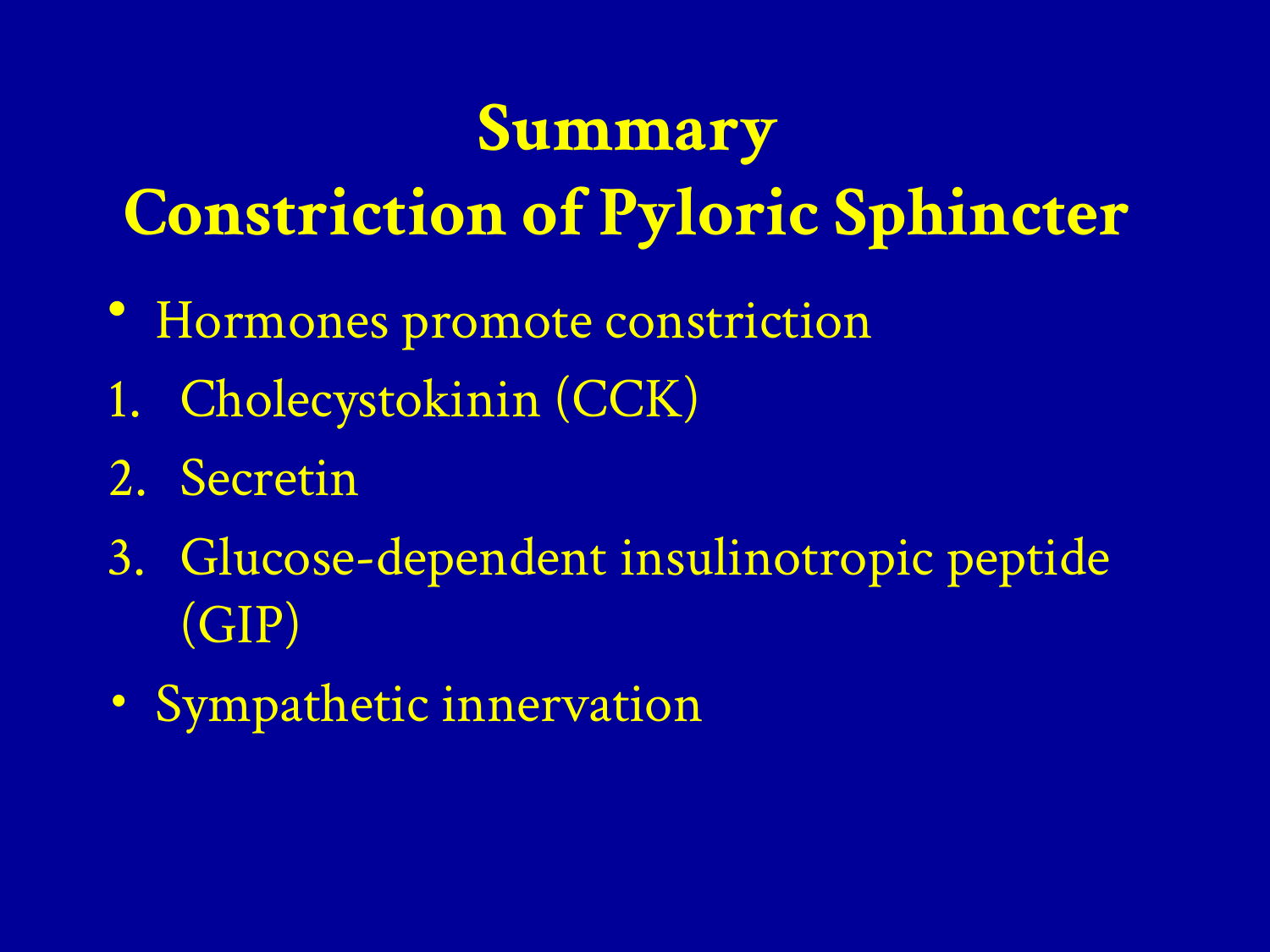

# Summary Constriction of Pyloric Sphincter
Hormones promote constriction
Cholecystokinin (CCK)
Secretin
Glucose-dependent insulinotropic peptide (GIP)
Sympathetic innervation